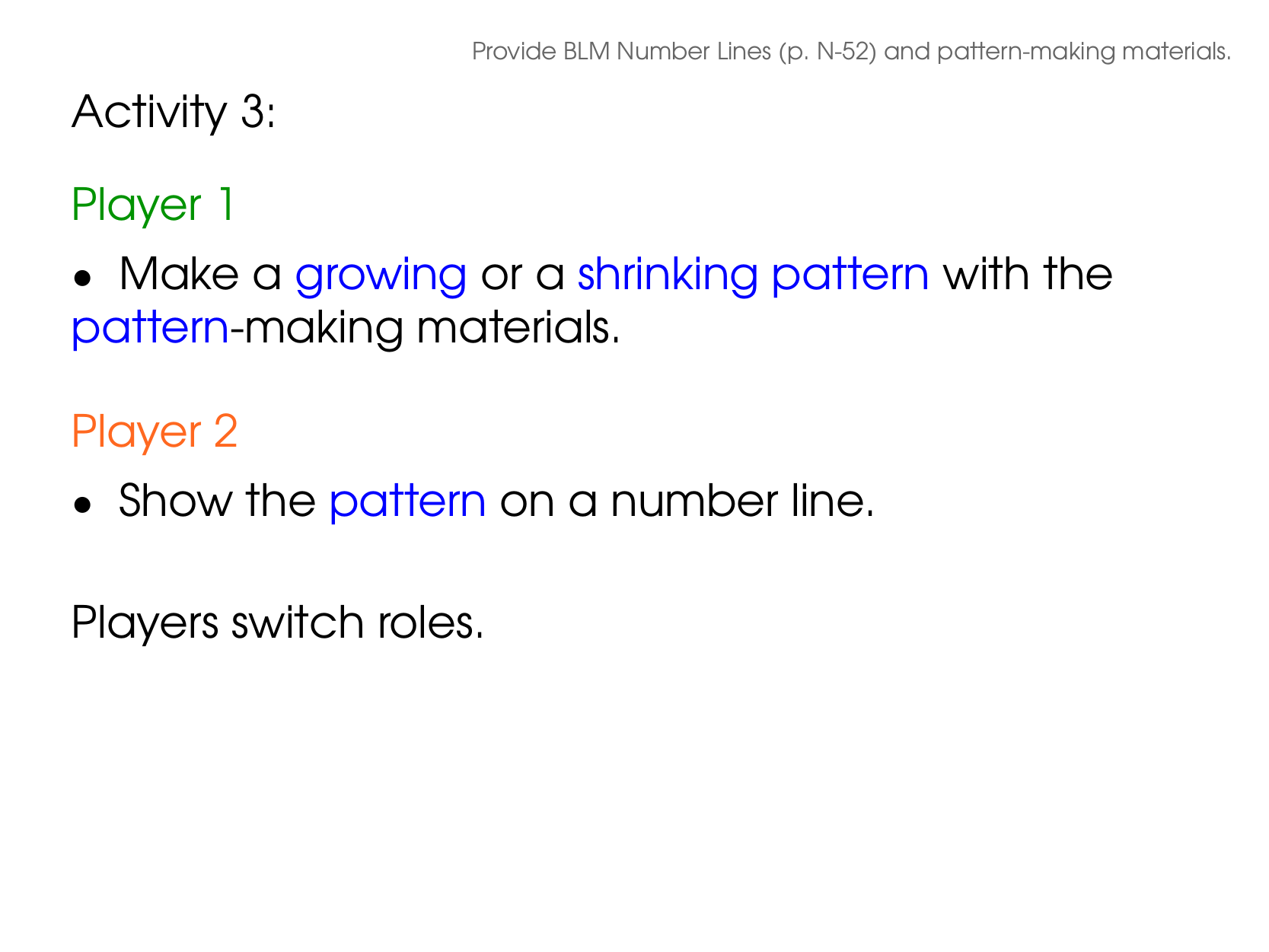

Provide BLM Number Lines (p. N-52) and pattern-making materials.
Activity 3:
Player 1
•  Make a growing or a shrinking pattern with the
pattern-making materials.

Player 2
•  Show the pattern on a number line.

Players switch roles.